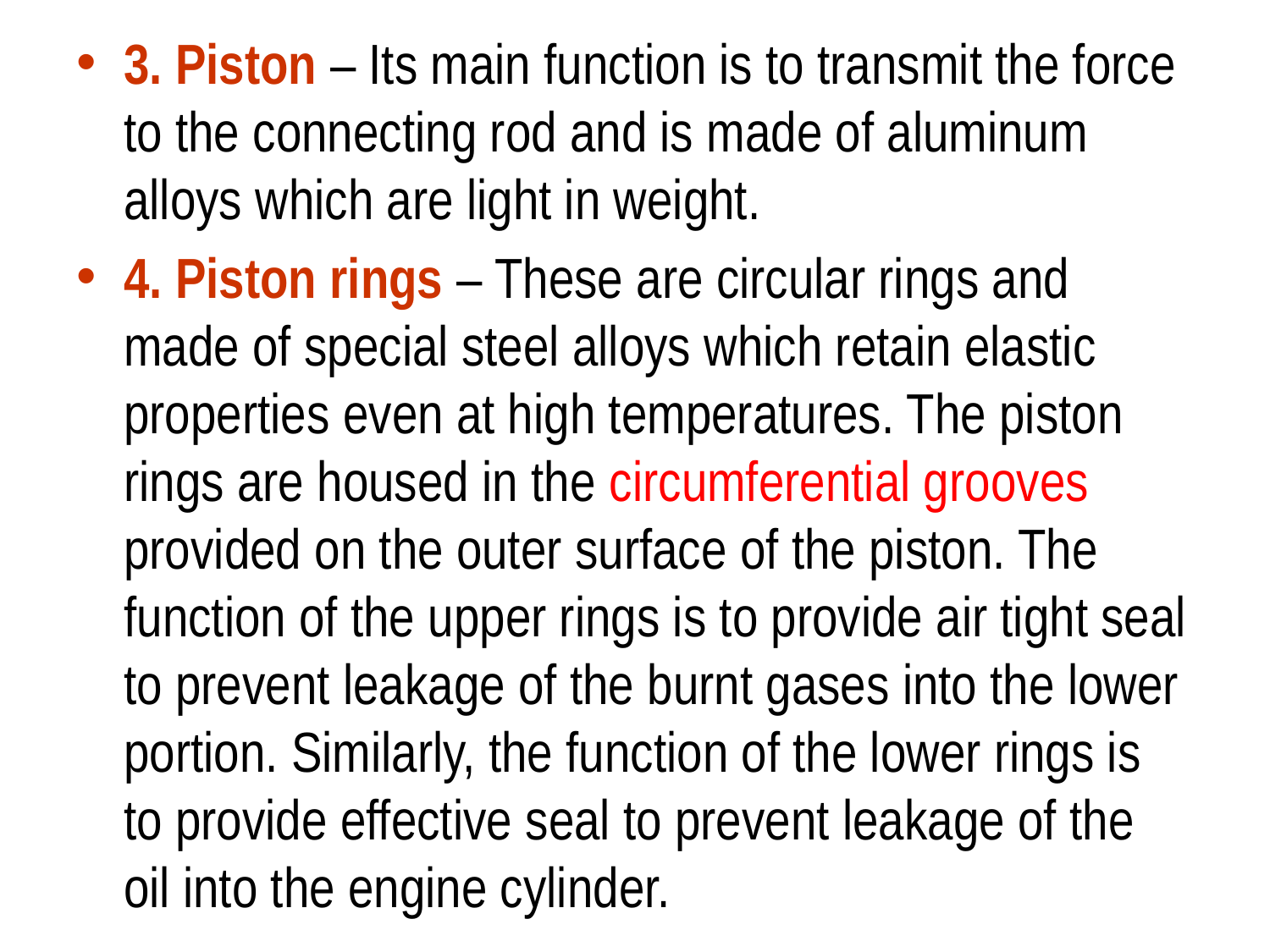

3. Piston – Its main function is to transmit the force to the connecting rod and is made of aluminum alloys which are light in weight.
4. Piston rings – These are circular rings and made of special steel alloys which retain elastic properties even at high temperatures. The piston rings are housed in the circumferential grooves provided on the outer surface of the piston. The function of the upper rings is to provide air tight seal to prevent leakage of the burnt gases into the lower portion. Similarly, the function of the lower rings is to provide effective seal to prevent leakage of the oil into the engine cylinder.